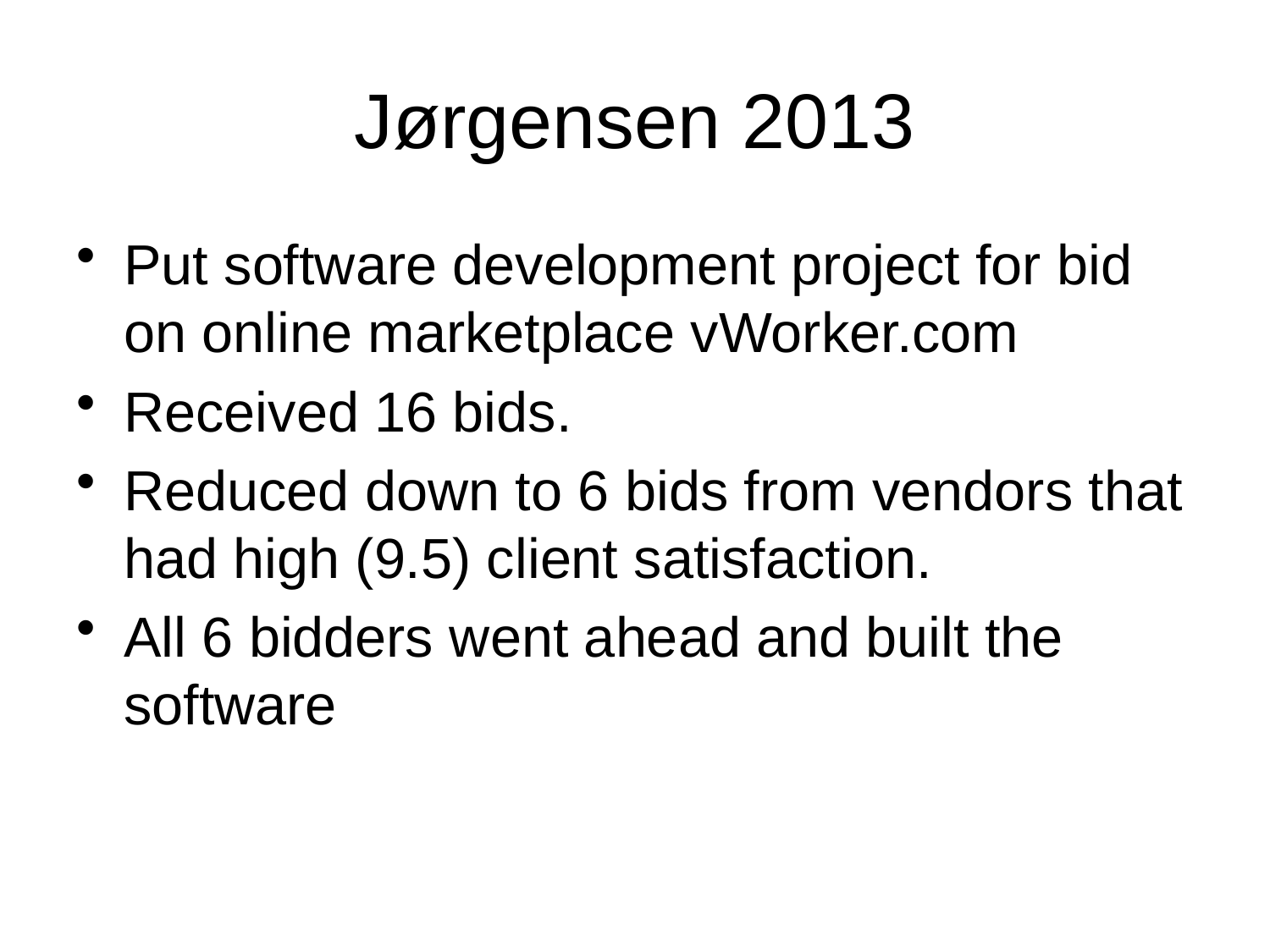

# Jørgensen 2013
Put software development project for bid on online marketplace vWorker.com
Received 16 bids.
Reduced down to 6 bids from vendors that had high (9.5) client satisfaction.
All 6 bidders went ahead and built the software